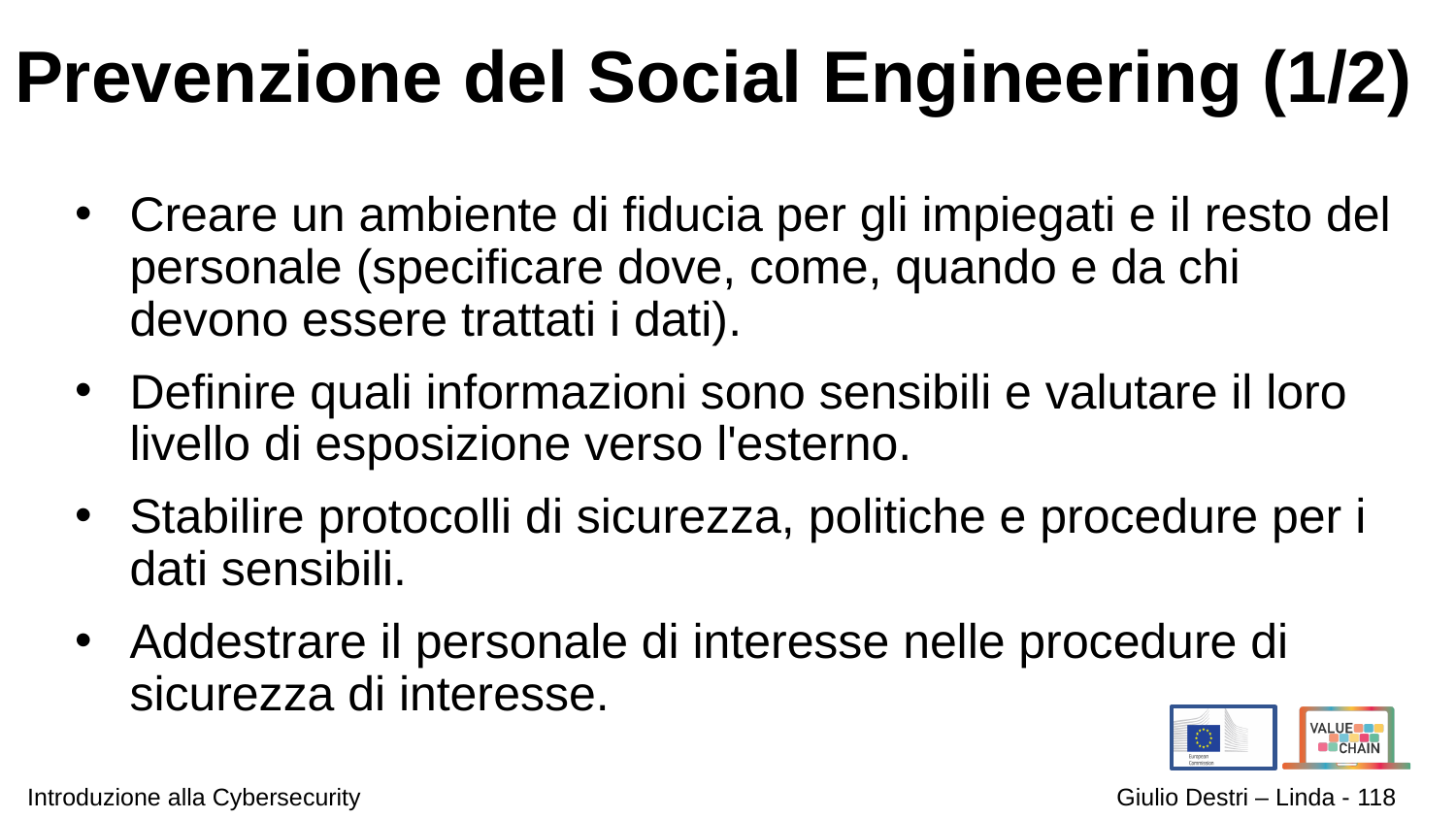

# Prevenzione del Social Engineering (1/2)
Creare un ambiente di fiducia per gli impiegati e il resto del personale (specificare dove, come, quando e da chi devono essere trattati i dati).
Definire quali informazioni sono sensibili e valutare il loro livello di esposizione verso l'esterno.
Stabilire protocolli di sicurezza, politiche e procedure per i dati sensibili.
Addestrare il personale di interesse nelle procedure di sicurezza di interesse.